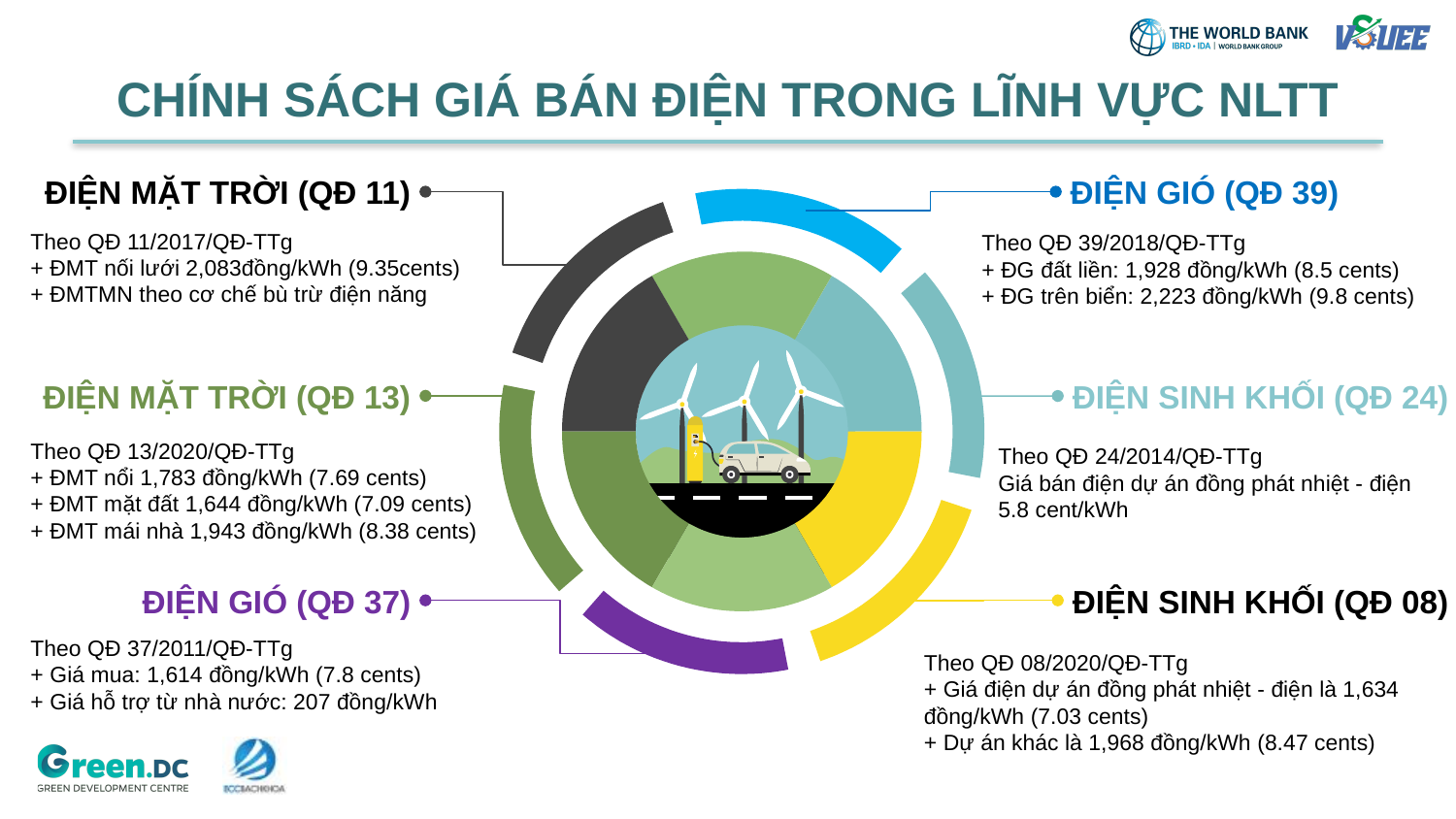

# CHÍNH SÁCH GIÁ BÁN ĐIỆN TRONG LĨNH VỰC NLTT
ĐIỆN MẶT TRỜI (QĐ 11)
Theo QĐ 11/2017/QĐ-TTg
+ ĐMT nối lưới 2,083đồng/kWh (9.35cents)
+ ĐMTMN theo cơ chế bù trừ điện năng
ĐIỆN GIÓ (QĐ 39)
Theo QĐ 39/2018/QĐ-TTg
+ ĐG đất liền: 1,928 đồng/kWh (8.5 cents)
+ ĐG trên biển: 2,223 đồng/kWh (9.8 cents)

ĐIỆN MẶT TRỜI (QĐ 13)
Theo QĐ 13/2020/QĐ-TTg
+ ĐMT nổi 1,783 đồng/kWh (7.69 cents)
+ ĐMT mặt đất 1,644 đồng/kWh (7.09 cents)
+ ĐMT mái nhà 1,943 đồng/kWh (8.38 cents)
ĐIỆN SINH KHỐI (QĐ 24)
Theo QĐ 24/2014/QĐ-TTg
Giá bán điện dự án đồng phát nhiệt - điện 5.8 cent/kWh
ĐIỆN GIÓ (QĐ 37)
Theo QĐ 37/2011/QĐ-TTg
+ Giá mua: 1,614 đồng/kWh (7.8 cents)
+ Giá hỗ trợ từ nhà nước: 207 đồng/kWh
ĐIỆN SINH KHỐI (QĐ 08)
Theo QĐ 08/2020/QĐ-TTg
+ Giá điện dự án đồng phát nhiệt - điện là 1,634 đồng/kWh (7.03 cents)
+ Dự án khác là 1,968 đồng/kWh (8.47 cents)